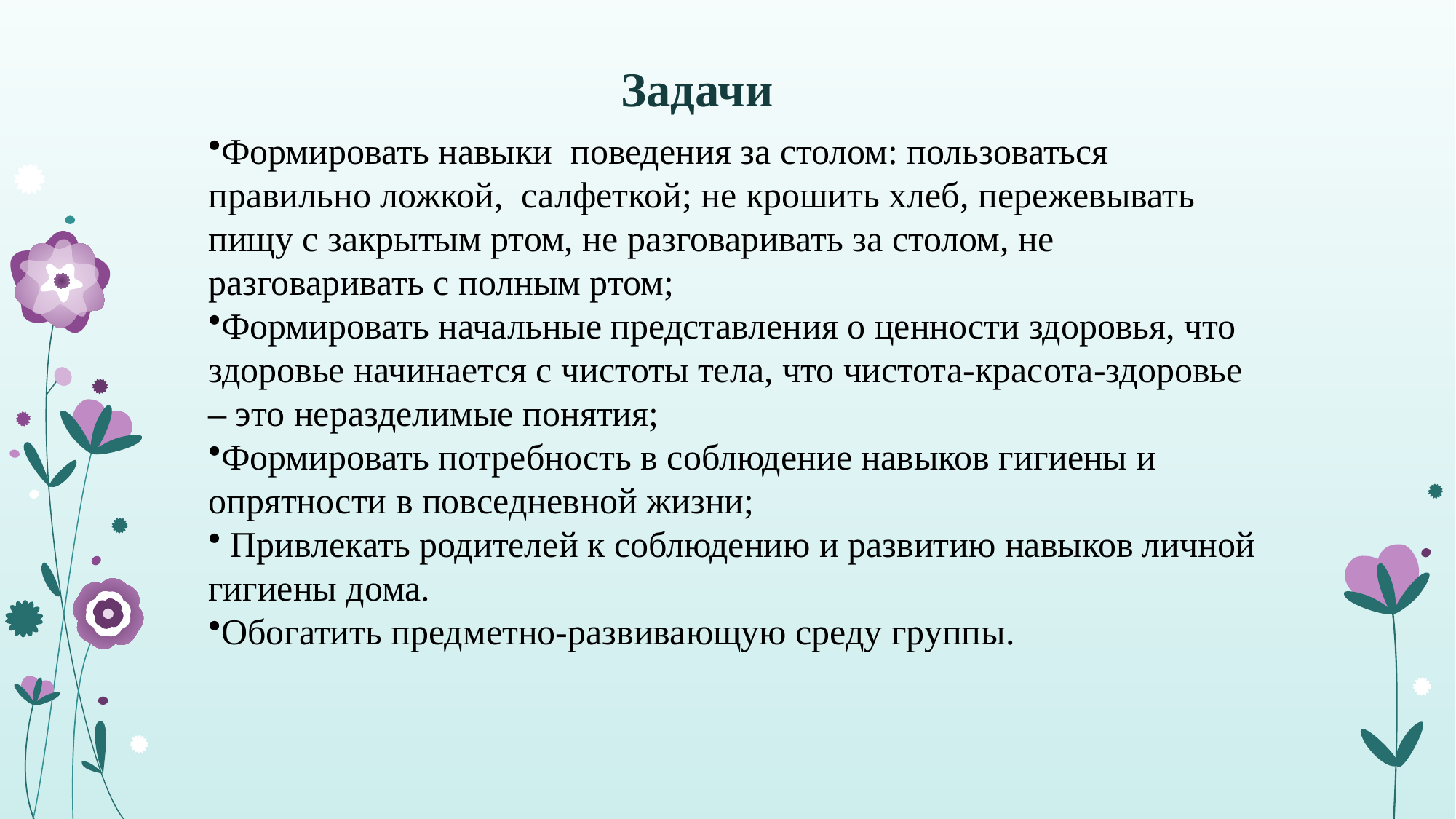

# Задачи
Формировать навыки  поведения за столом: пользоваться правильно ложкой,  салфеткой; не крошить хлеб, пережевывать пищу с закрытым ртом, не разговаривать за столом, не разговаривать с полным ртом;
Формировать начальные представления о ценности здоровья, что здоровье начинается с чистоты тела, что чистота-красота-здоровье – это неразделимые понятия;
Формировать потребность в соблюдение навыков гигиены и опрятности в повседневной жизни;
 Привлекать родителей к соблюдению и развитию навыков личной гигиены дома.
Обогатить предметно-развивающую среду группы.